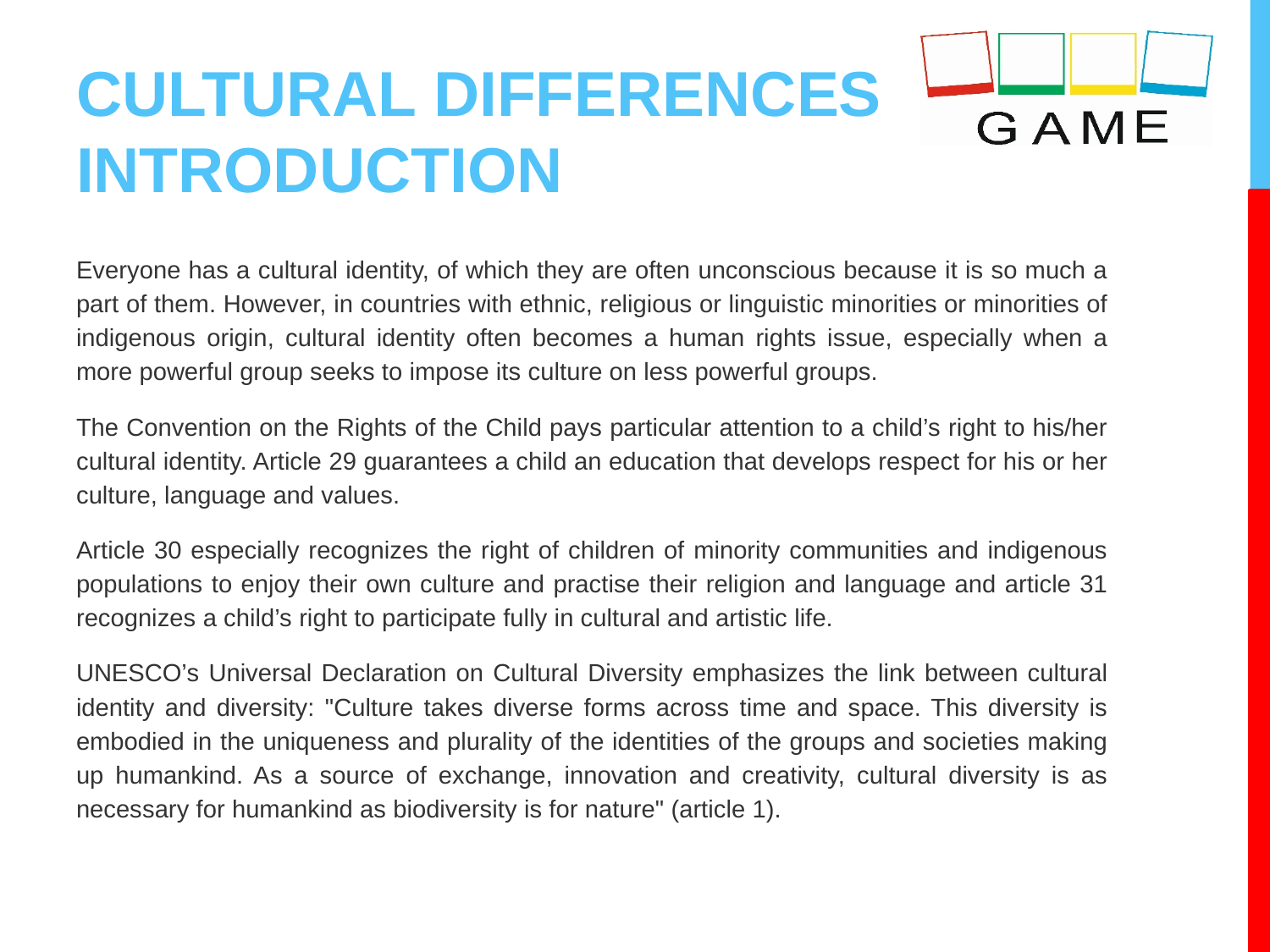

# CULTURAL DIFFERENCES INTRODUCTION
Everyone has a cultural identity, of which they are often unconscious because it is so much a part of them. However, in countries with ethnic, religious or linguistic minorities or minorities of indigenous origin, cultural identity often becomes a human rights issue, especially when a more powerful group seeks to impose its culture on less powerful groups.
The Convention on the Rights of the Child pays particular attention to a child’s right to his/her cultural identity. Article 29 guarantees a child an education that develops respect for his or her culture, language and values.
Article 30 especially recognizes the right of children of minority communities and indigenous populations to enjoy their own culture and practise their religion and language and article 31 recognizes a child’s right to participate fully in cultural and artistic life.
UNESCO’s Universal Declaration on Cultural Diversity emphasizes the link between cultural identity and diversity: "Culture takes diverse forms across time and space. This diversity is embodied in the uniqueness and plurality of the identities of the groups and societies making up humankind. As a source of exchange, innovation and creativity, cultural diversity is as necessary for humankind as biodiversity is for nature" (article 1).